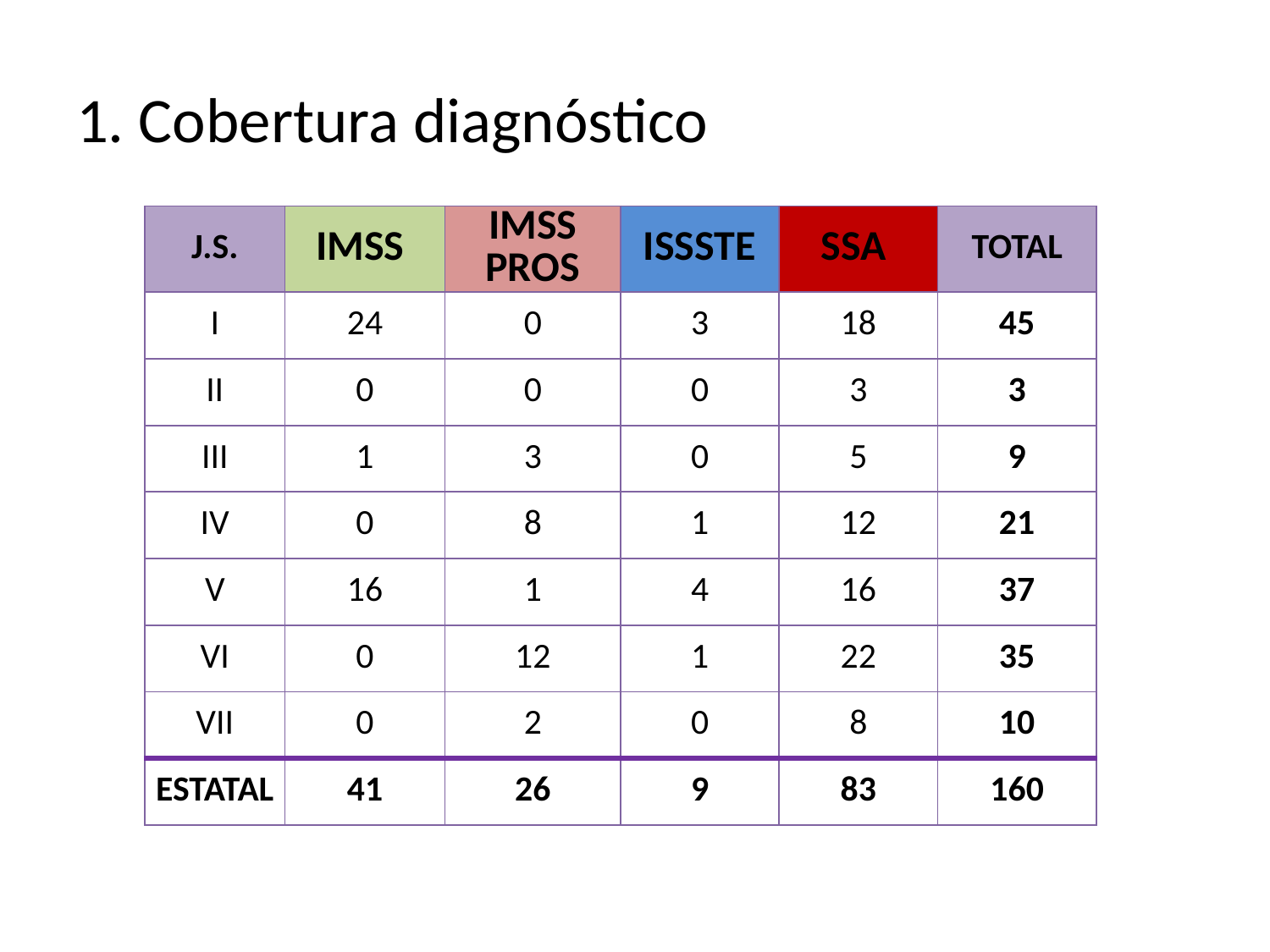

# 1. Cobertura diagnóstico
| J.S. | IMSS | IMSS PROS | ISSSTE | SSA | TOTAL |
| --- | --- | --- | --- | --- | --- |
| I | 24 | 0 | 3 | 18 | 45 |
| II | 0 | 0 | 0 | 3 | 3 |
| III | 1 | 3 | 0 | 5 | 9 |
| IV | 0 | 8 | 1 | 12 | 21 |
| V | 16 | 1 | 4 | 16 | 37 |
| VI | 0 | 12 | 1 | 22 | 35 |
| VII | 0 | 2 | 0 | 8 | 10 |
| ESTATAL | 41 | 26 | 9 | 83 | 160 |